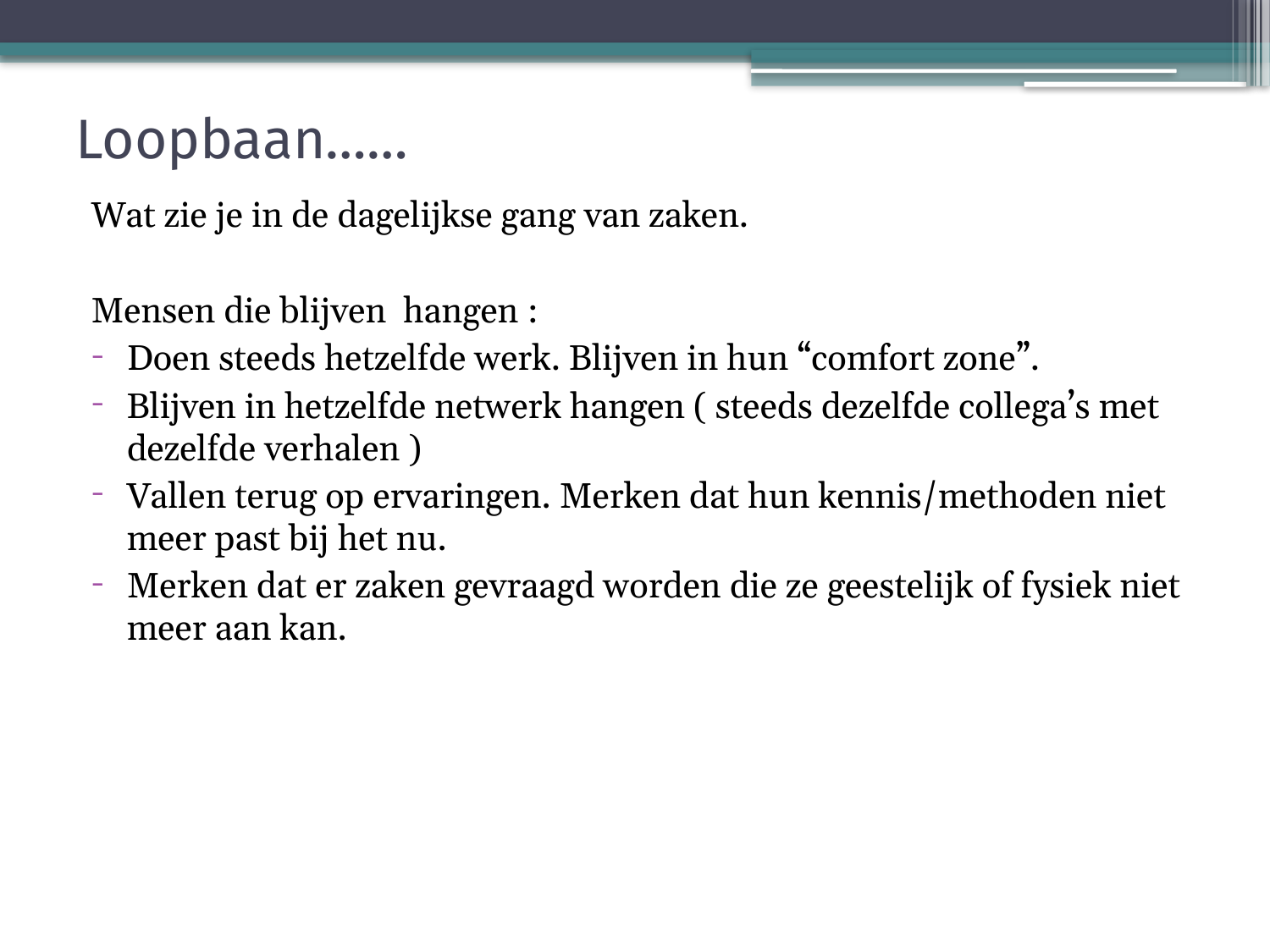

# Loopbaan……
Wat zie je in de dagelijkse gang van zaken.

Mensen die blijven  hangen :
Doen steeds hetzelfde werk. Blijven in hun “comfort zone”.
Blijven in hetzelfde netwerk hangen ( steeds dezelfde collega’s met dezelfde verhalen )
Vallen terug op ervaringen. Merken dat hun kennis/methoden niet meer past bij het nu.
Merken dat er zaken gevraagd worden die ze geestelijk of fysiek niet meer aan kan.